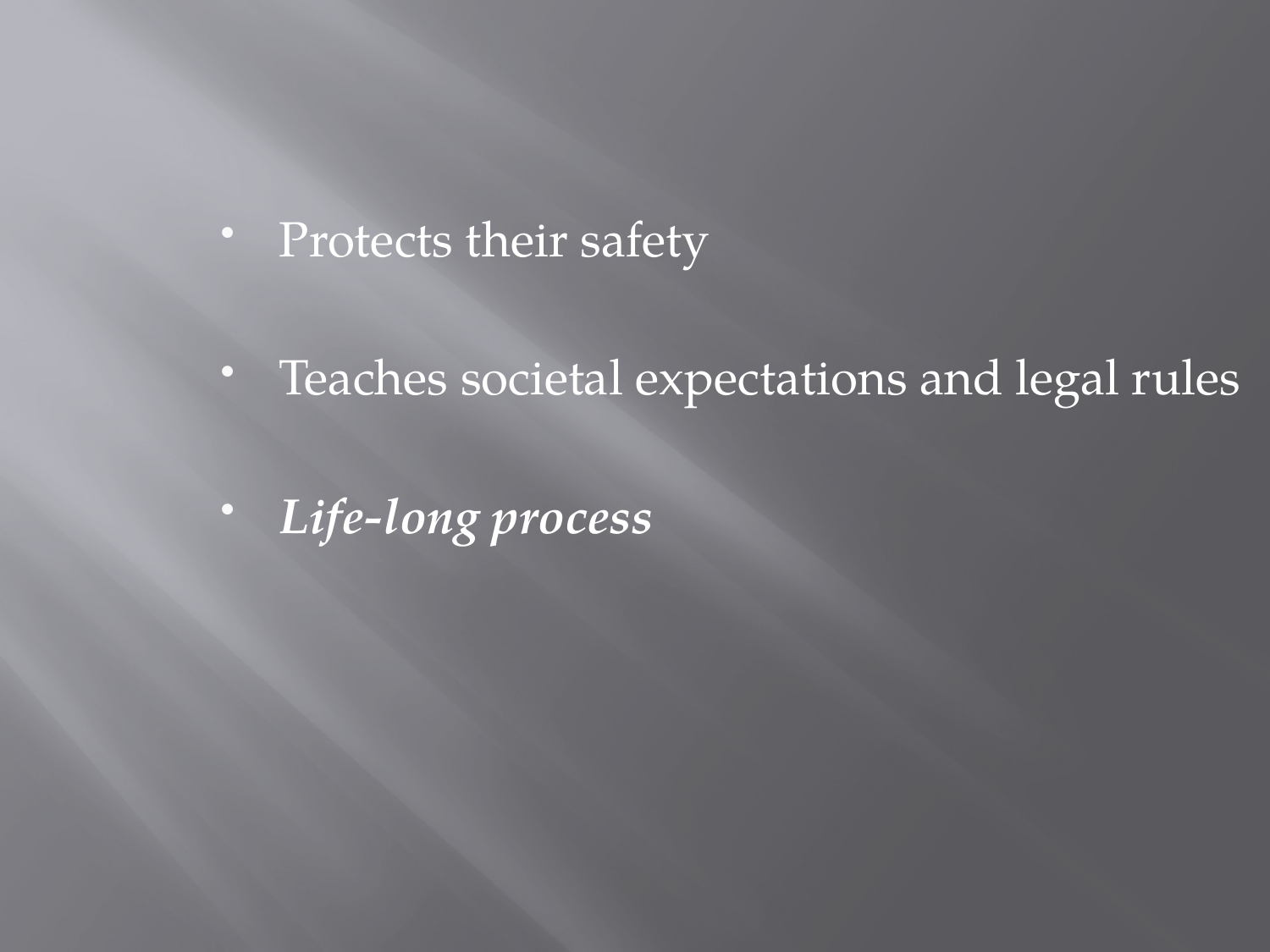

Protects their safety

Teaches societal expectations and legal rules

Life-long process